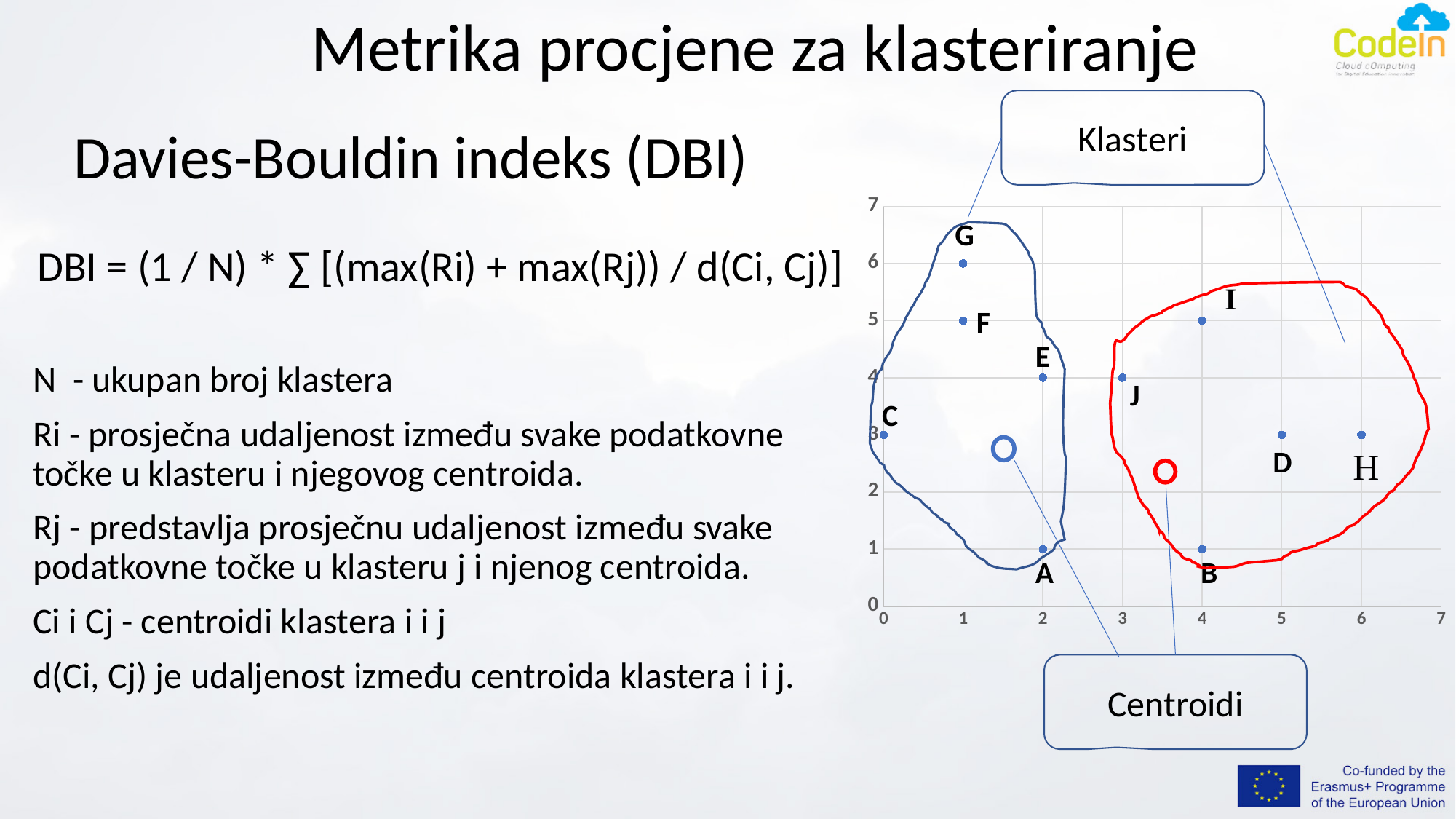

# Metrika procjene za klasteriranje
Klasteri
Davies-Bouldin indeks (DBI)

DBI = (1 / N) * ∑ [(max(Ri) + max(Rj)) / d(Ci, Cj)]

N  - ukupan broj klastera
Ri - prosječna udaljenost između svake podatkovne točke u klasteru i njegovog centroida.
Rj - predstavlja prosječnu udaljenost između svake podatkovne točke u klasteru j i njenog centroida.
Ci i Cj - centroidi klastera i i j
d(Ci, Cj) je udaljenost između centroida klastera i i j.

### Chart

| Category | Y |
|---|---|
G

F
E
J
C

D

B
A
Centroidi